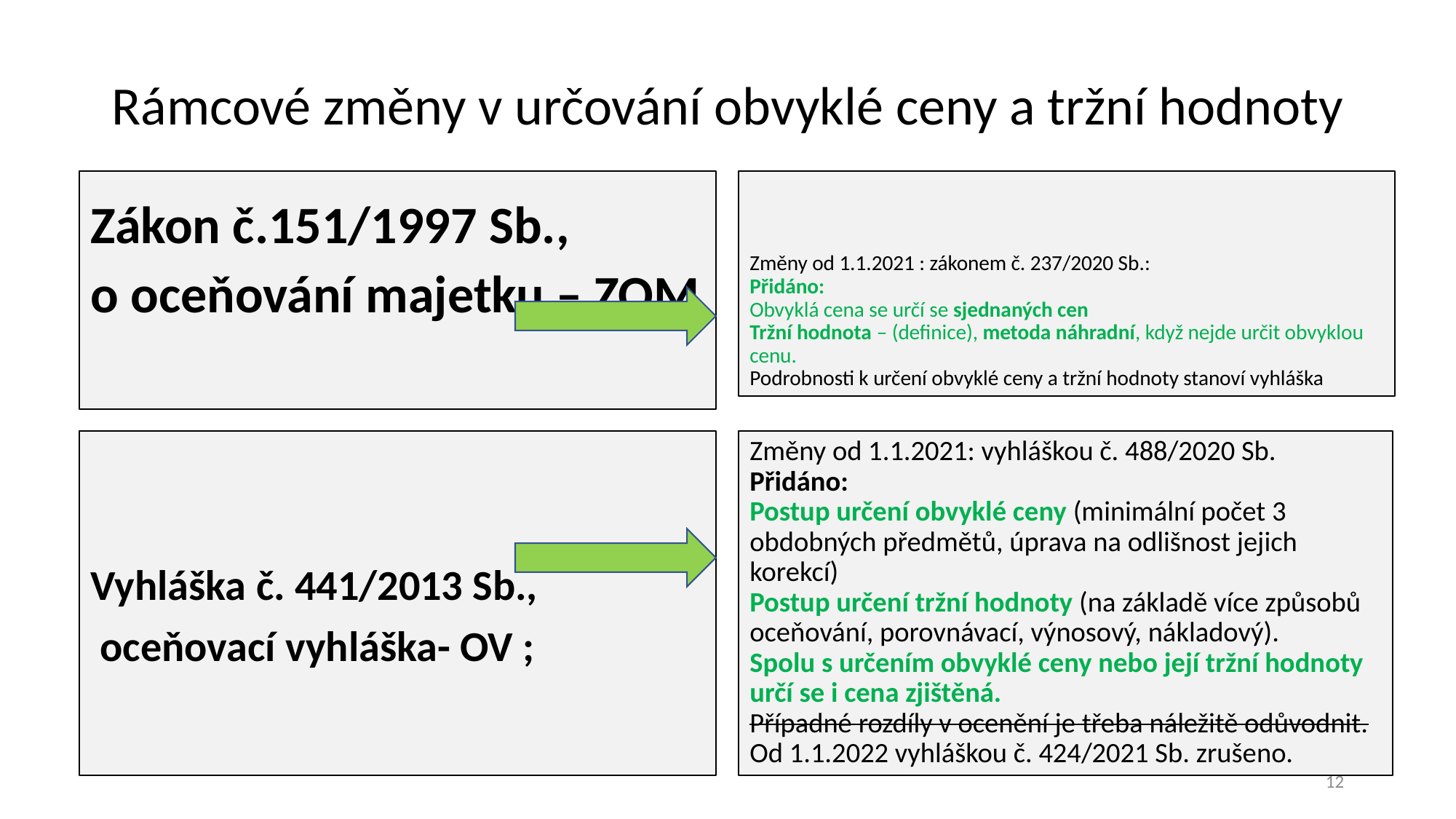

# Rámcové změny v určování obvyklé ceny a tržní hodnoty
Zákon č.151/1997 Sb.,
o oceňování majetku – ZOM

Změny od 1.1.2021 : zákonem č. 237/2020 Sb.:
Přidáno:
Obvyklá cena se určí se sjednaných cen
Tržní hodnota – (definice), metoda náhradní, když nejde určit obvyklou cenu.
Podrobnosti k určení obvyklé ceny a tržní hodnoty stanoví vyhláška

Vyhláška č. 441/2013 Sb.,
 oceňovací vyhláška- OV ;
Změny od 1.1.2021: vyhláškou č. 488/2020 Sb.
Přidáno:
Postup určení obvyklé ceny (minimální počet 3 obdobných předmětů, úprava na odlišnost jejich korekcí)
Postup určení tržní hodnoty (na základě více způsobů oceňování, porovnávací, výnosový, nákladový).
Spolu s určením obvyklé ceny nebo její tržní hodnoty určí se i cena zjištěná.
Případné rozdíly v ocenění je třeba náležitě odůvodnit. Od 1.1.2022 vyhláškou č. 424/2021 Sb. zrušeno.

12